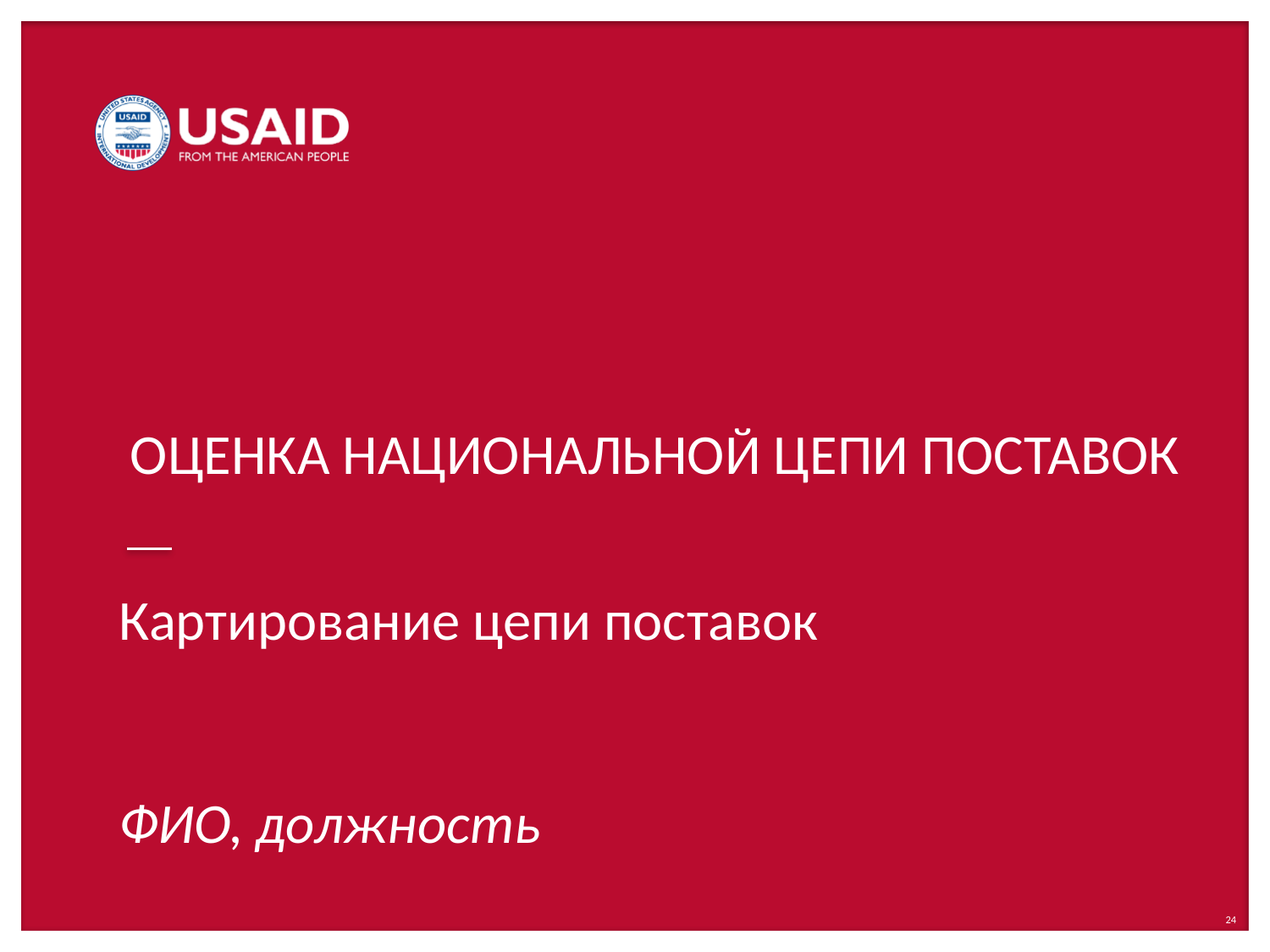

# Картирование цепи поставок ФИО, должность
24